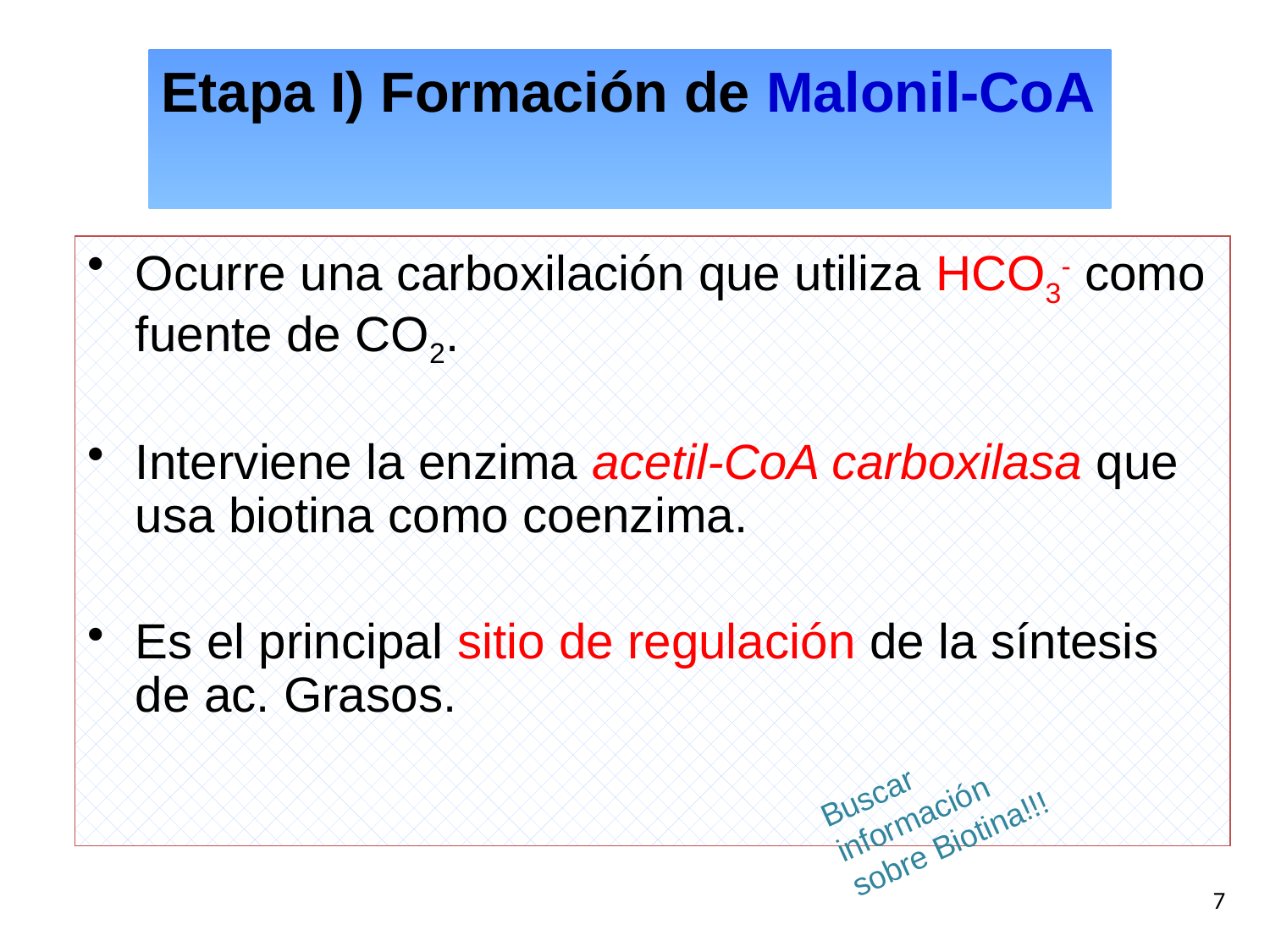

Etapa I) Formación de Malonil-CoA

Ocurre una carboxilación que utiliza HCO3- como fuente de CO2.

Interviene la enzima acetil-CoA carboxilasa que usa biotina como coenzima.

Es el principal sitio de regulación de la síntesis de ac. Grasos.
Buscar información sobre Biotina!!!
7